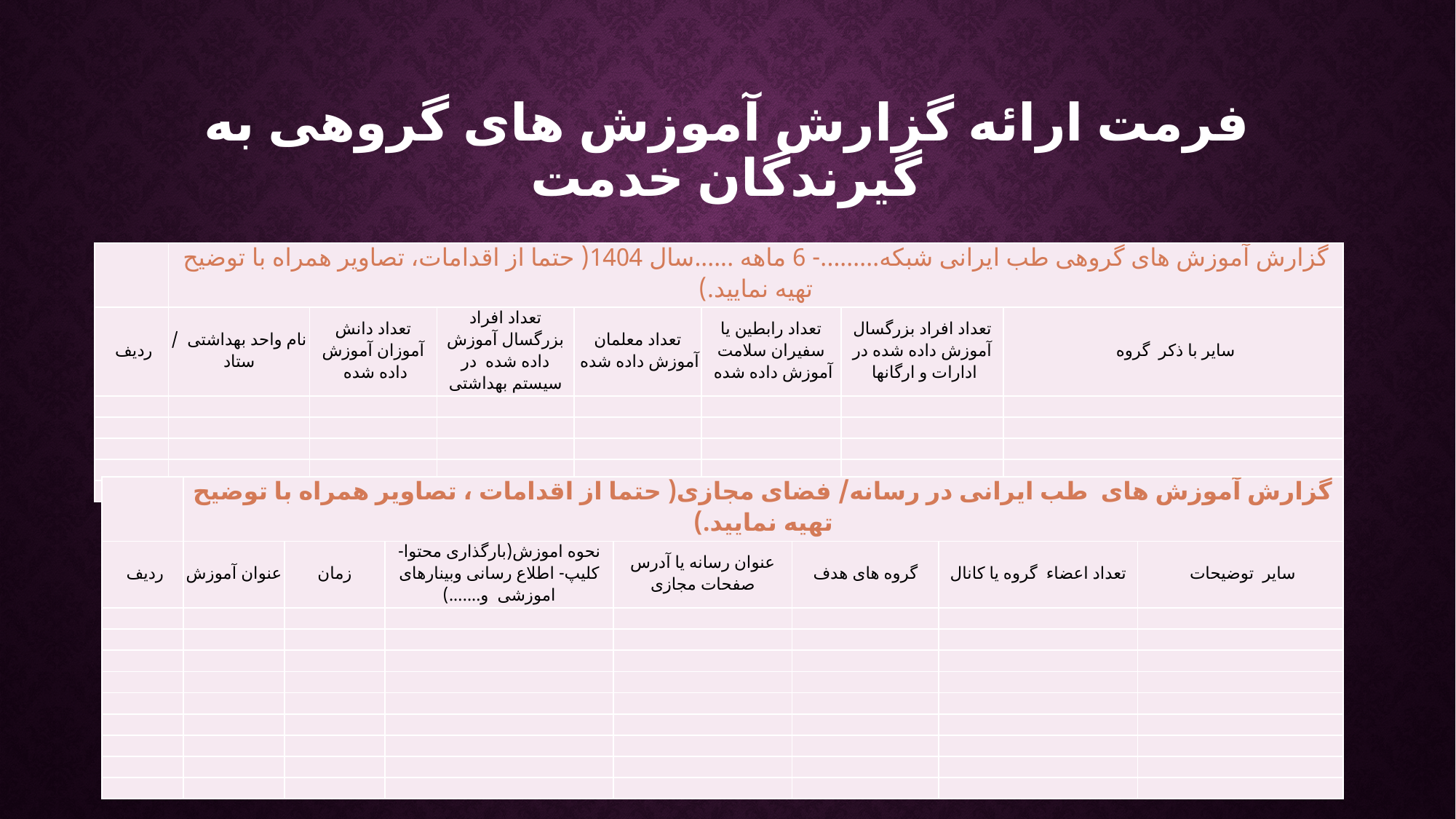

# فرمت ارائه گزارش آموزش های گروهی به گیرندگان خدمت
|  | گزارش آموزش های گروهی طب ایرانی شبکه.........- 6 ماهه ......سال 1404( حتما از اقدامات، تصاویر همراه با توضیح تهیه نمایید.) |  |  |  |  |  |  |
| --- | --- | --- | --- | --- | --- | --- | --- |
| ردیف | نام واحد بهداشتی / ستاد | تعداد دانش آموزان آموزش داده شده | تعداد افراد بزرگسال آموزش داده شده در سیستم بهداشتی | تعداد معلمان آموزش داده شده | تعداد رابطین یا سفیران سلامت آموزش داده شده | تعداد افراد بزرگسال آموزش داده شده در ادارات و ارگانها | سایر با ذکر گروه |
|  |  |  |  |  |  |  |  |
|  |  |  |  |  |  |  |  |
|  |  |  |  |  |  |  |  |
|  |  |  |  |  |  |  |  |
|  |  |  |  |  |  |  |  |
|  | گزارش آموزش های طب ایرانی در رسانه/ فضای مجازی( حتما از اقدامات ، تصاویر همراه با توضیح تهیه نمایید.) |  |  |  |  |  |  |
| --- | --- | --- | --- | --- | --- | --- | --- |
| ردیف | عنوان آموزش | زمان | نحوه اموزش(بارگذاری محتوا- کلیپ- اطلاع رسانی وبینارهای اموزشی و.......) | عنوان رسانه یا آدرس صفحات مجازی | گروه های هدف | تعداد اعضاء گروه یا کانال | سایر توضیحات |
|  |  |  |  |  |  |  |  |
|  |  |  |  |  |  |  |  |
|  |  |  |  |  |  |  |  |
|  |  |  |  |  |  |  |  |
|  |  |  |  |  |  |  |  |
|  |  |  |  |  |  |  |  |
|  |  |  |  |  |  |  |  |
|  |  |  |  |  |  |  |  |
|  |  |  |  |  |  |  |  |